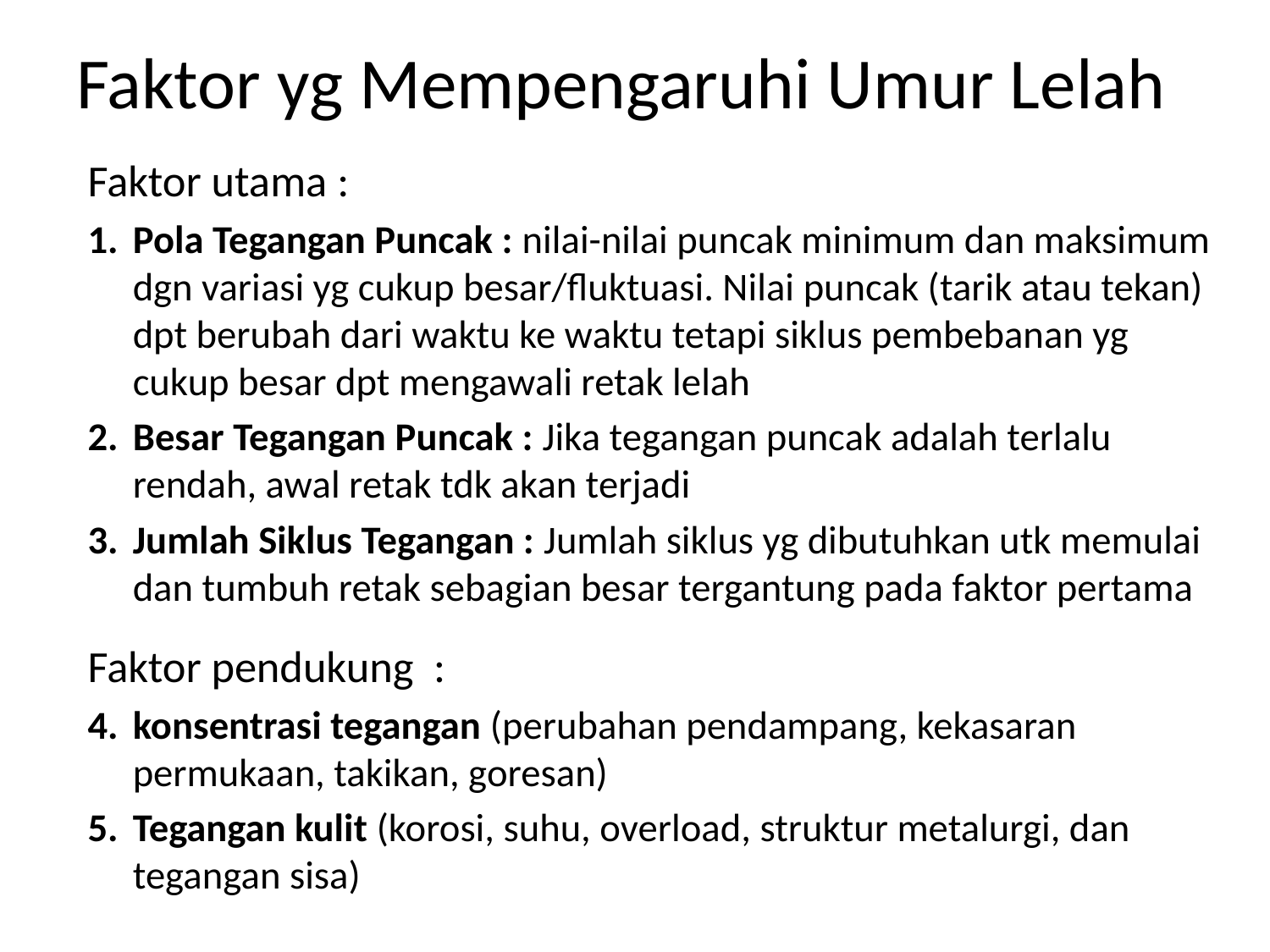

# Faktor yg Mempengaruhi Umur Lelah
Faktor utama :
Pola Tegangan Puncak : nilai-nilai puncak minimum dan maksimum dgn variasi yg cukup besar/fluktuasi. Nilai puncak (tarik atau tekan) dpt berubah dari waktu ke waktu tetapi siklus pembebanan yg cukup besar dpt mengawali retak lelah
Besar Tegangan Puncak : Jika tegangan puncak adalah terlalu rendah, awal retak tdk akan terjadi
Jumlah Siklus Tegangan : Jumlah siklus yg dibutuhkan utk memulai dan tumbuh retak sebagian besar tergantung pada faktor pertama
Faktor pendukung  :
konsentrasi tegangan (perubahan pendampang, kekasaran permukaan, takikan, goresan)
Tegangan kulit (korosi, suhu, overload, struktur metalurgi, dan tegangan sisa)